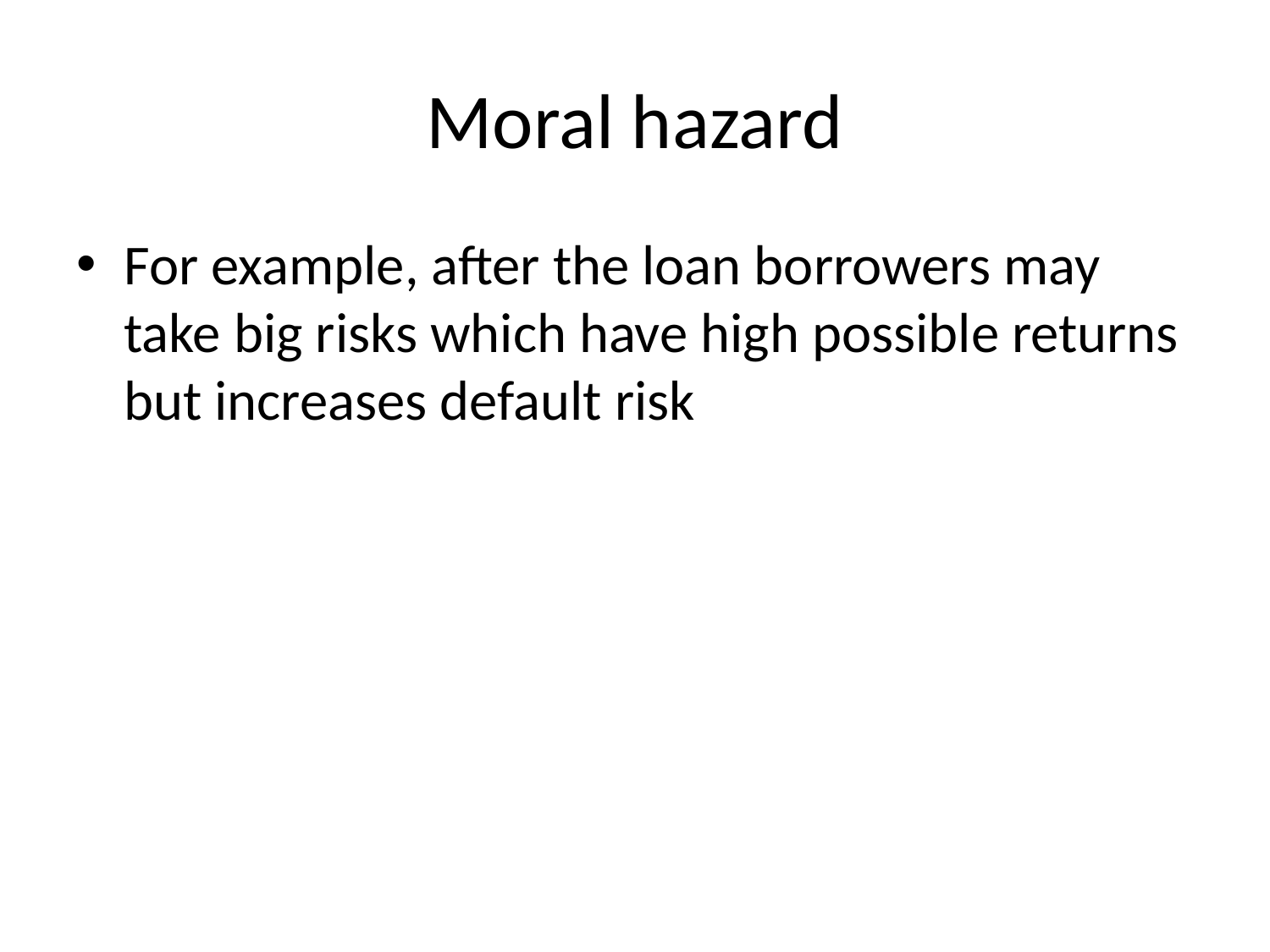

# Moral hazard
For example, after the loan borrowers may take big risks which have high possible returns but increases default risk